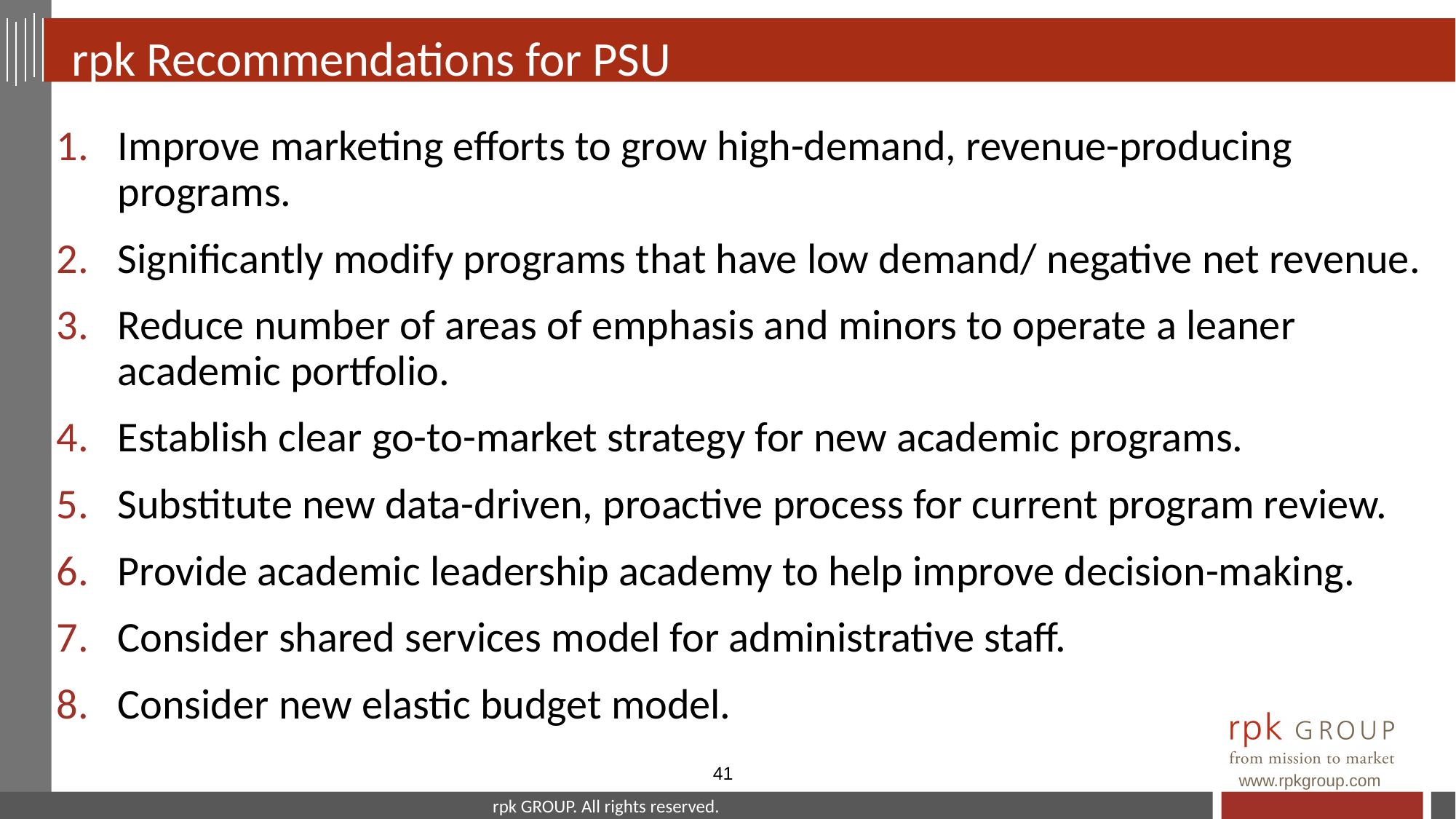

# rpk Recommendations for PSU
Improve marketing efforts to grow high-demand, revenue-producing programs.
Significantly modify programs that have low demand/ negative net revenue.
Reduce number of areas of emphasis and minors to operate a leaner academic portfolio.
Establish clear go-to-market strategy for new academic programs.
Substitute new data-driven, proactive process for current program review.
Provide academic leadership academy to help improve decision-making.
Consider shared services model for administrative staff.
Consider new elastic budget model.

41